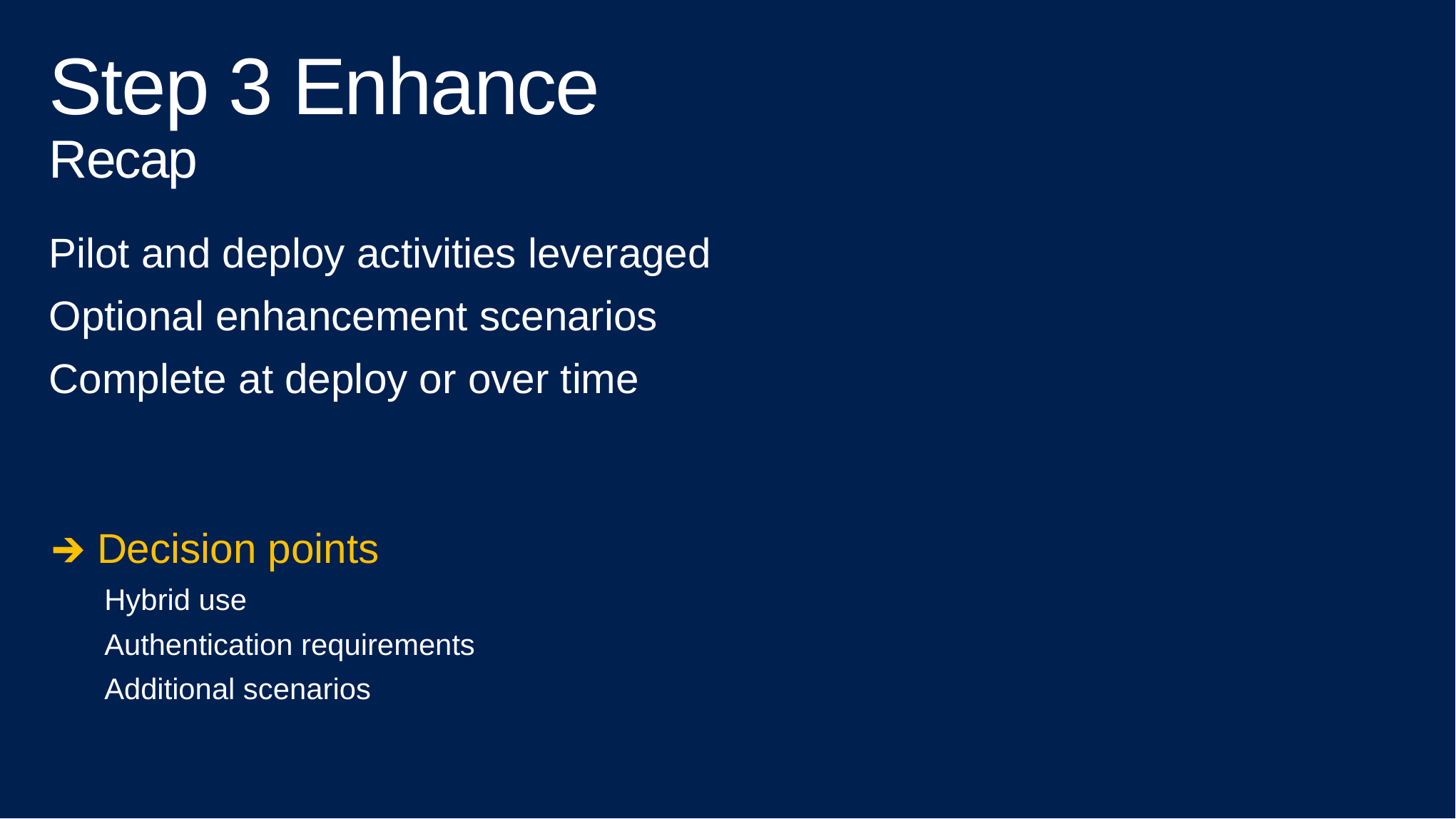

# Step 3 Enhance Recap
Pilot and deploy activities leveraged
Optional enhancement scenarios
Complete at deploy or over time
Decision points
Hybrid use
Authentication requirements
Additional scenarios